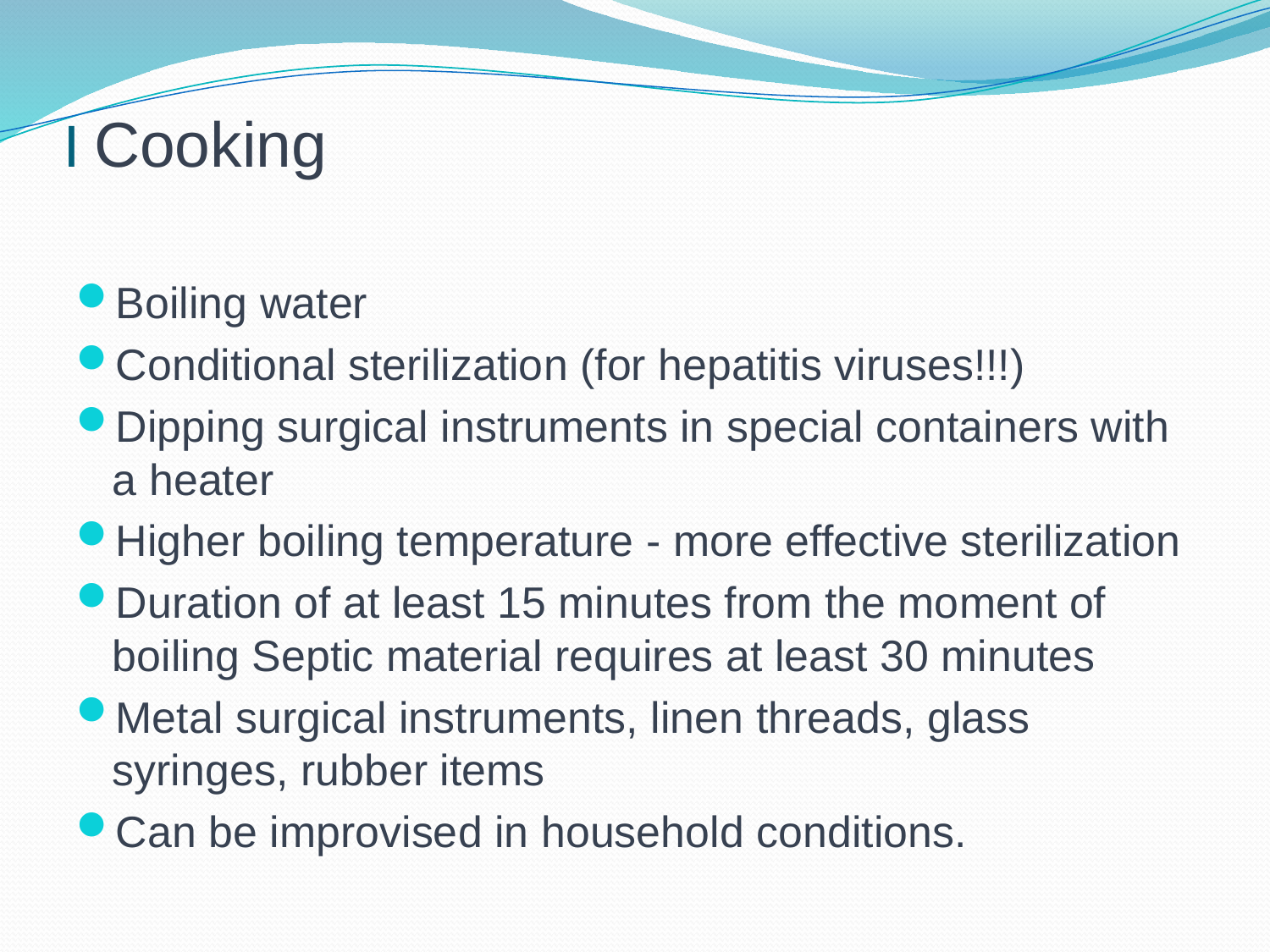

# I Cooking
Boiling water
Conditional sterilization (for hepatitis viruses!!!)
Dipping surgical instruments in special containers with a heater
Higher boiling temperature - more effective sterilization
Duration of at least 15 minutes from the moment of boiling Septic material requires at least 30 minutes
Metal surgical instruments, linen threads, glass syringes, rubber items
Can be improvised in household conditions.